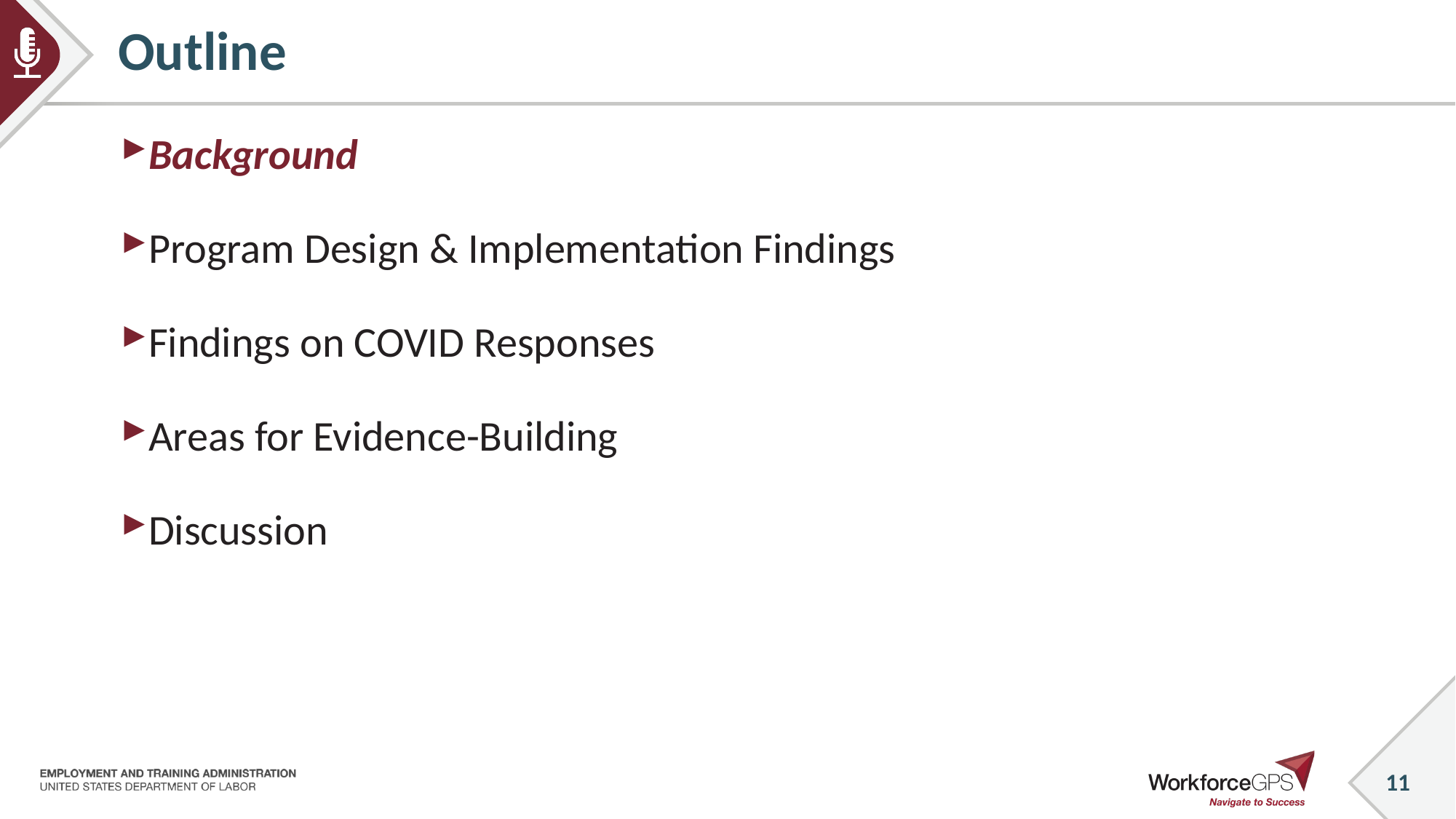

# Outline
Background
Program Design & Implementation Findings
Findings on COVID Responses
Areas for Evidence-Building
Discussion

11